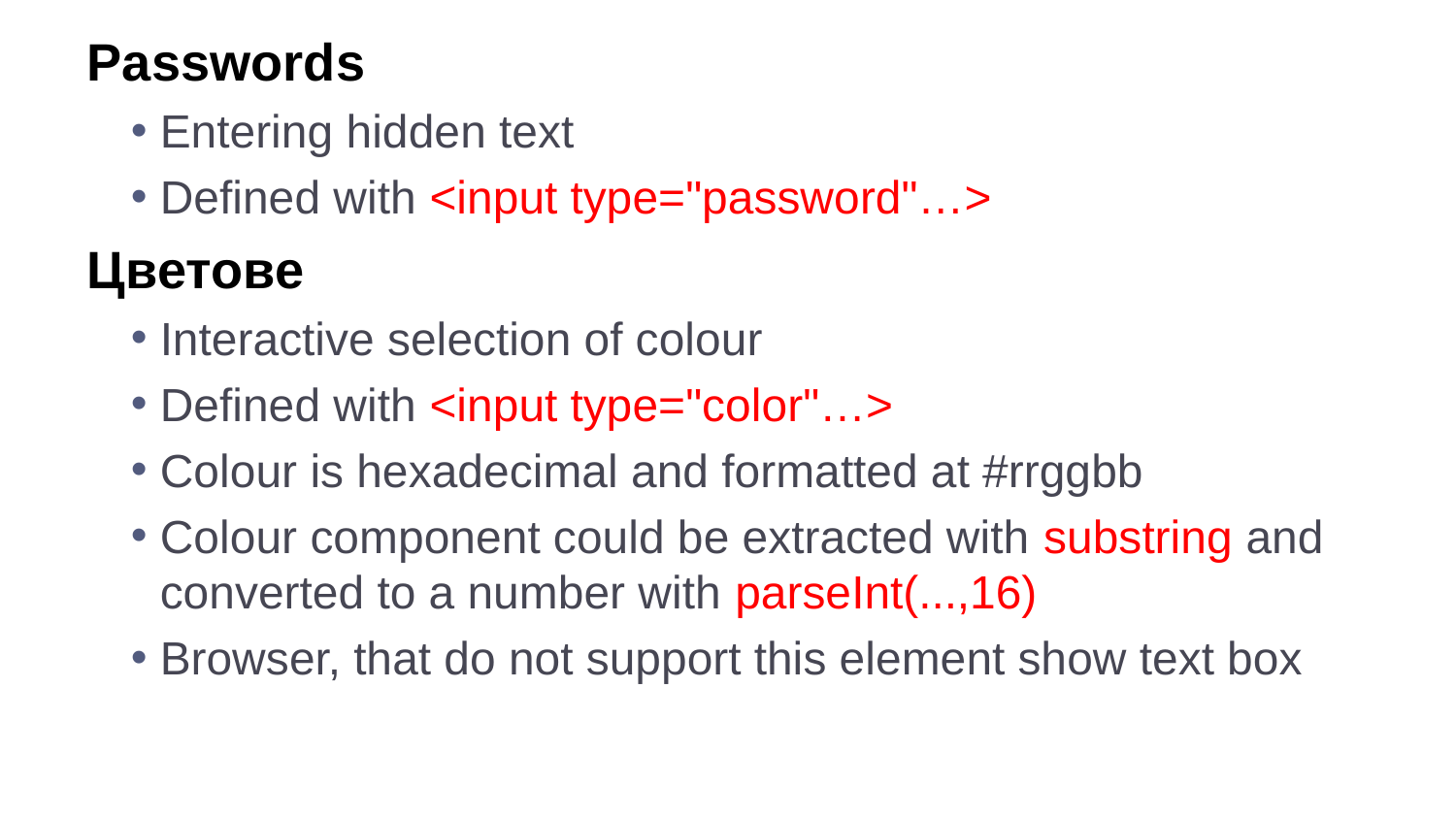

Passwords
Entering hidden text
Defined with <input type="password"…>
Цветове
Interactive selection of colour
Defined with <input type="color"…>
Colour is hexadecimal and formatted at #rrggbb
Colour component could be extracted with substring and converted to a number with parseInt(...,16)
Browser, that do not support this element show text box